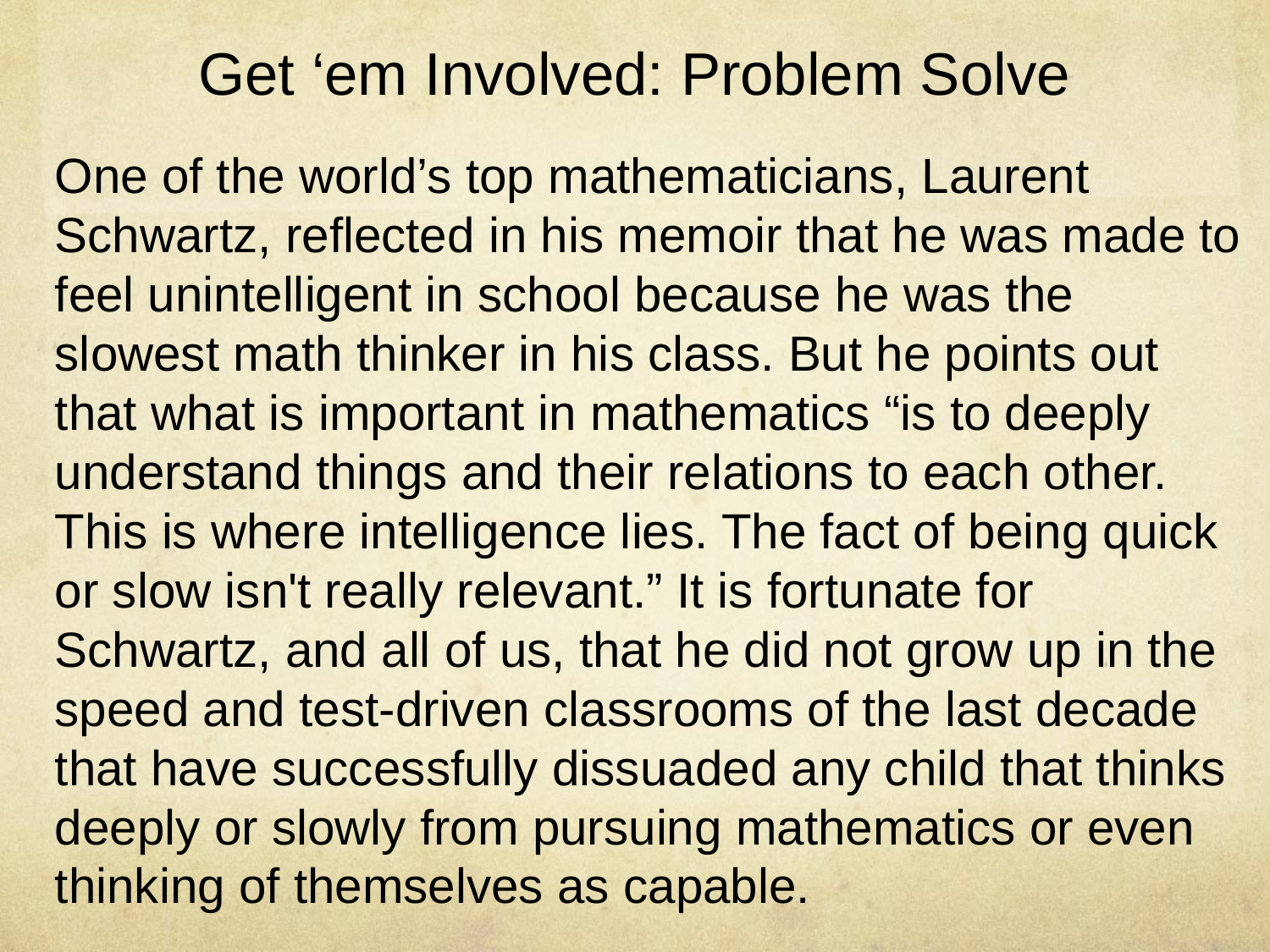

# Get ‘em Involved: Problem Solve
One of the world’s top mathematicians, Laurent Schwartz, reflected in his memoir that he was made to feel unintelligent in school because he was the slowest math thinker in his class. But he points out that what is important in mathematics “is to deeply understand things and their relations to each other. This is where intelligence lies. The fact of being quick or slow isn't really relevant.” It is fortunate for Schwartz, and all of us, that he did not grow up in the speed and test-driven classrooms of the last decade that have successfully dissuaded any child that thinks deeply or slowly from pursuing mathematics or even thinking of themselves as capable.